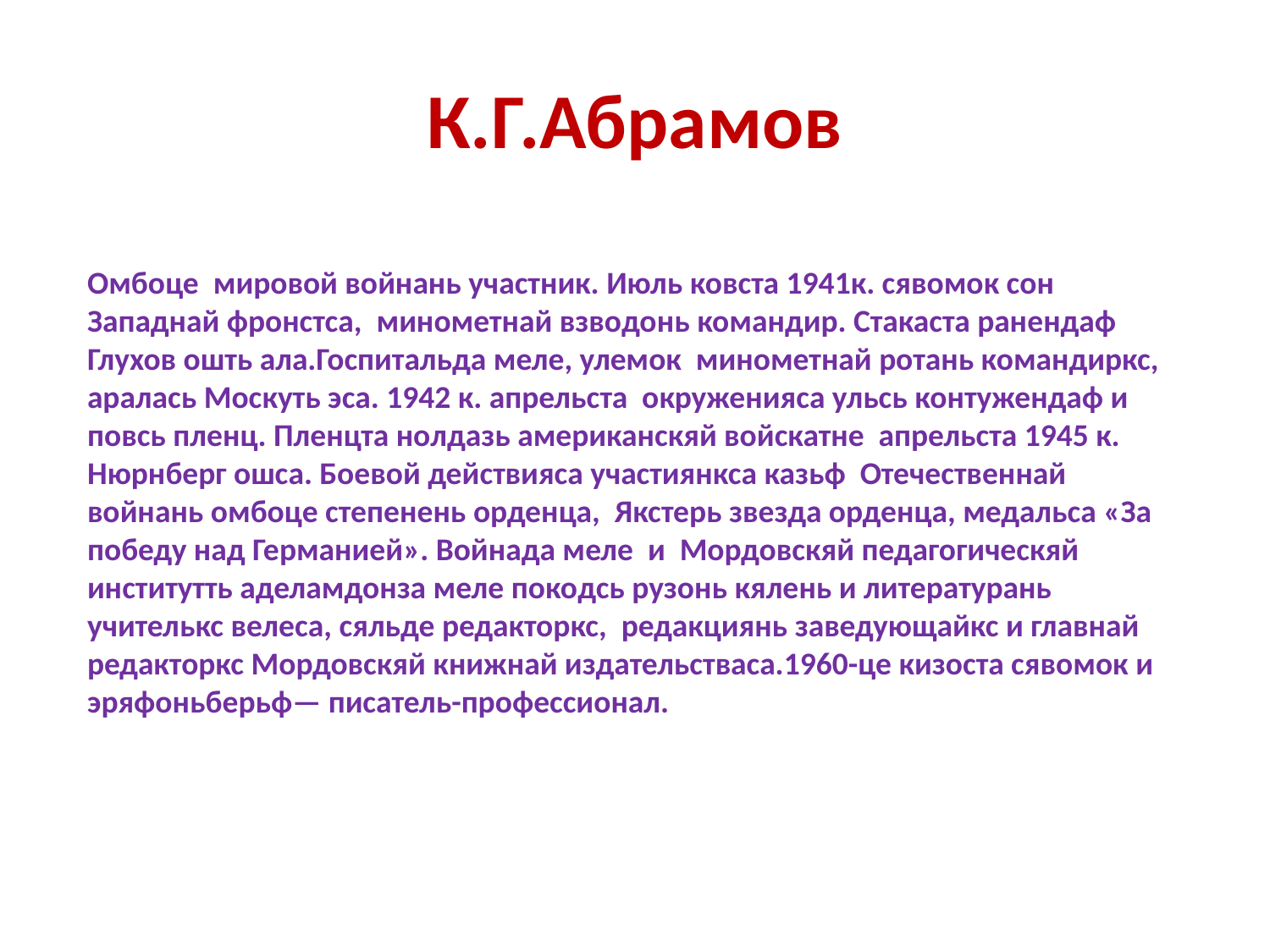

# К.Г.Абрамов
Омбоце  мировой войнань участник. Июль ковста 1941к. сявомок сон  Западнай фронстса,  минометнай взводонь командир. Стакаста ранендаф  Глухов ошть ала.Госпитальда меле, улемок  минометнай ротань командиркс, аралась Москуть эса. 1942 к. апрельста  окруженияса ульсь контужендаф и повсь пленц. Пленцта нолдазь американскяй войскатне  апрельста 1945 к.   Нюрнберг ошса. Боевой действияса участиянкса казьф  Отечественнай войнань омбоце степенень орденца,  Якстерь звезда орденца, медальса «За победу над Германией». Войнада меле  и  Мордовскяй педагогическяй институтть аделамдонза меле покодсь рузонь кялень и литературань учителькс велеса, сяльде редакторкс,  редакциянь заведующайкс и главнай редакторкс Мордовскяй книжнай издательстваса.1960-це кизоста сявомок и эряфоньберьф— писатель-профессионал.